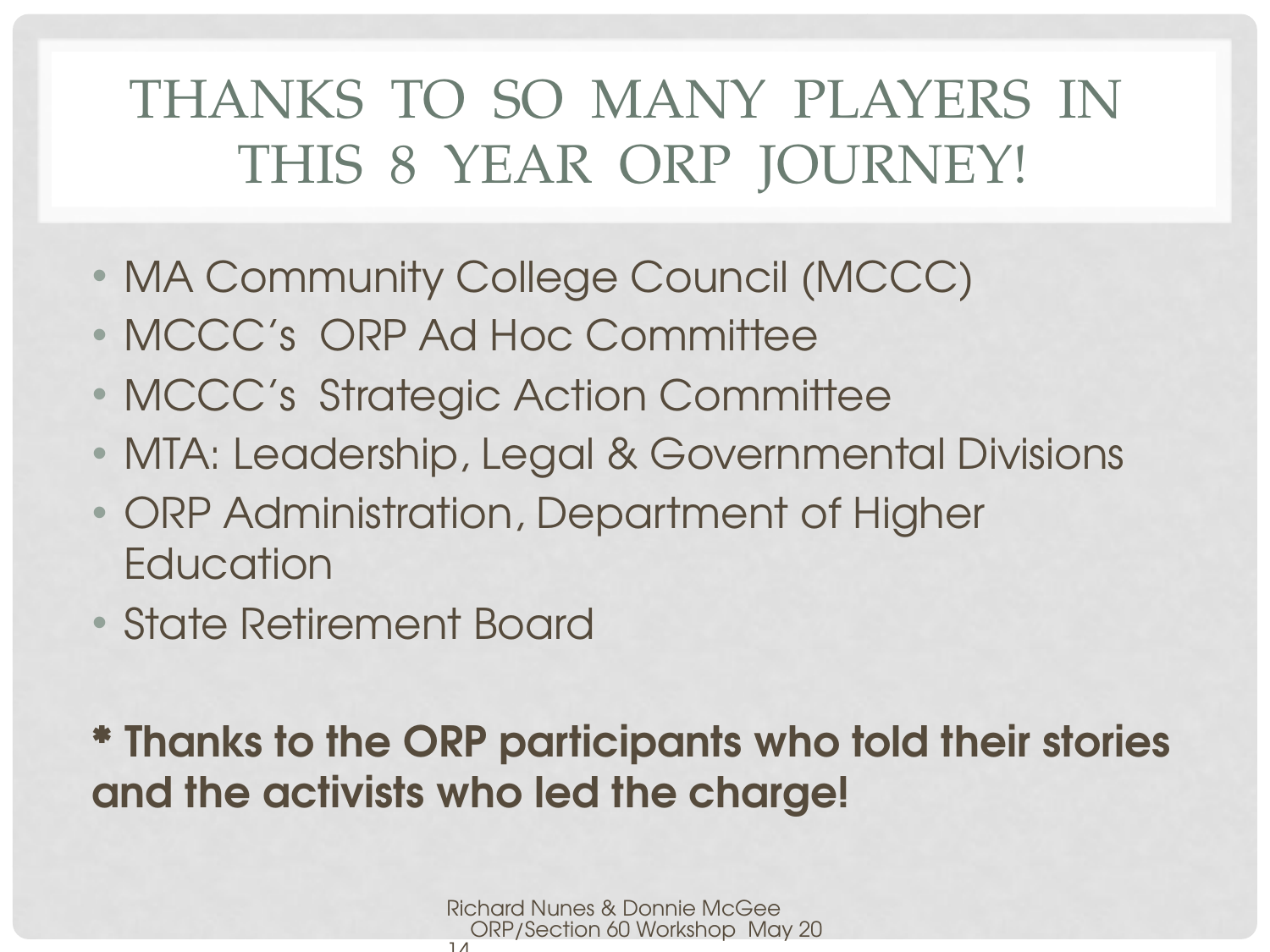

# Thanks  TO  so  Many  players  in  this  8  year  ORP  journey!
MA Community College Council (MCCC)
MCCC’s  ORP Ad Hoc Committee
MCCC’s  Strategic Action Committee
MTA: Leadership, Legal & Governmental Divisions
ORP Administration, Department of Higher Education
State Retirement Board

* Thanks to the ORP participants who told their stories and the activists who led the charge!
Richard Nunes & Donnie McGee           ORP/Section 60 Workshop  May 2014